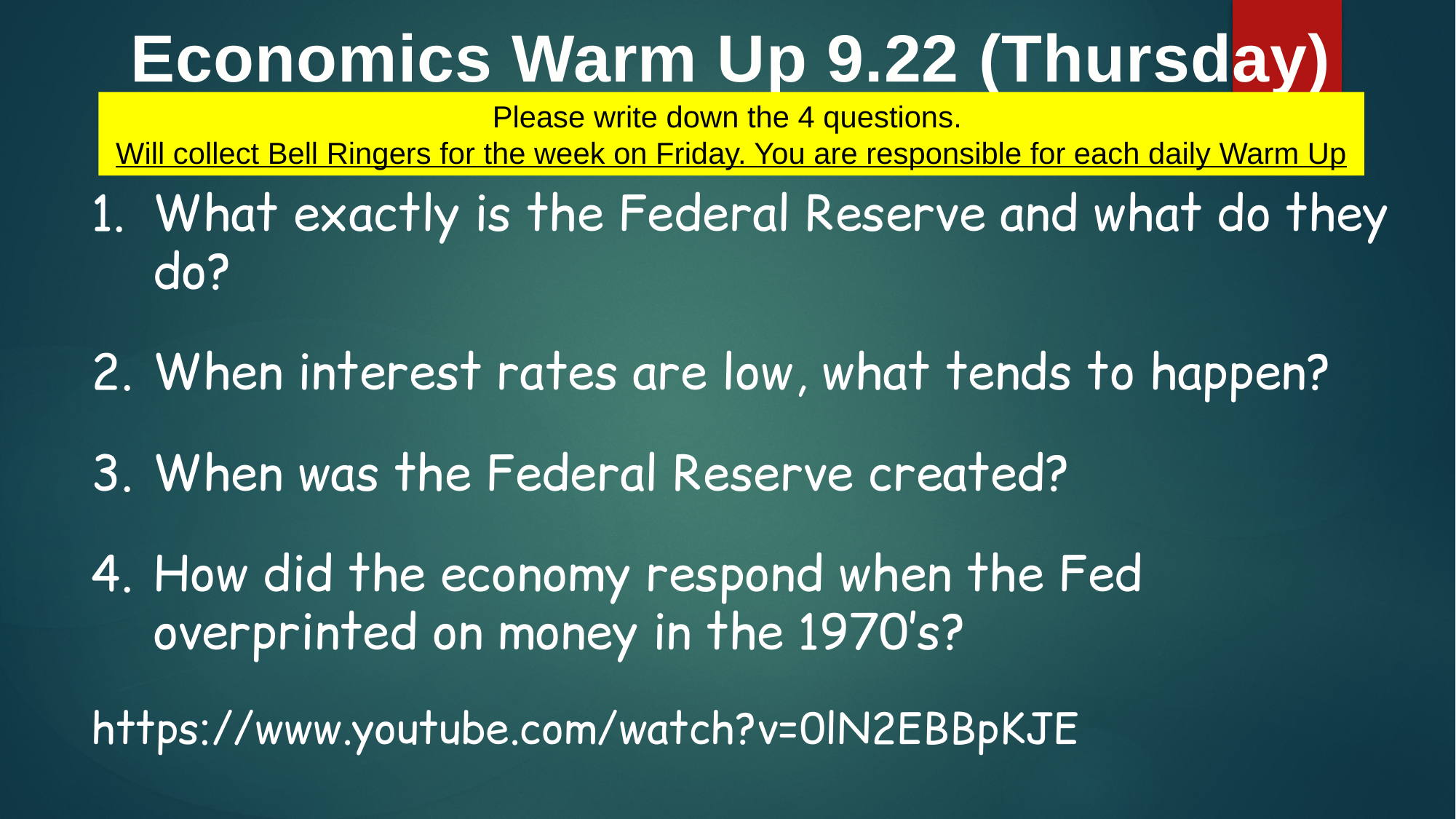

Economics Warm Up 9.22 (Thursday)

Please write down the 4 questions.
Will collect Bell Ringers for the week on Friday. You are responsible for each daily Warm Up
What exactly is the Federal Reserve and what do they do?
When interest rates are low, what tends to happen?
When was the Federal Reserve created?
How did the economy respond when the Fed overprinted on money in the 1970’s?
https://www.youtube.com/watch?v=0lN2EBBpKJE